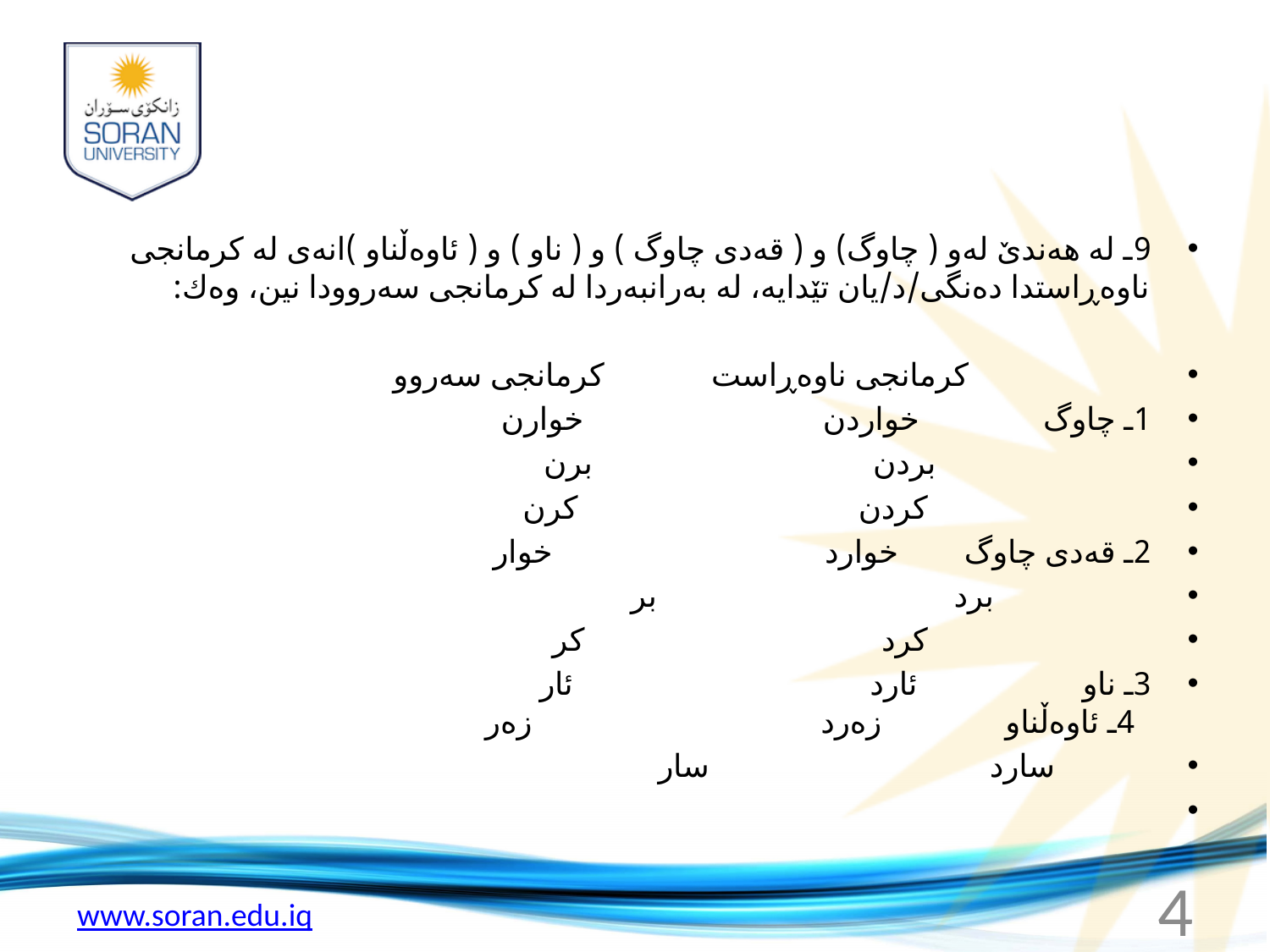

#
9ـ له‌ هه‌ندێ‌ له‌و ( چاوگ) و ( قه‌دى چاوگ ) و ( ناو ) و ( ئاوه‌ڵناو )انه‌ى له‌ كرمانجى ناوه‌ڕاستدا ده‌نگى/د/یان تێدایه‌، له‌ به‌رانبه‌ردا له‌ كرمانجى سه‌روودا نین، وه‌ك:

                      كرمانجى ناوه‌ڕاست             كرمانجى سه‌روو
1ـ چاوگ               خواردن                             خوارن
                          بردن                                  برن
                           كردن                                  كرن
2ـ قه‌دى چاوگ        خوارد                                 خوار
	                   برد                                    بر
                           كرد                                    كر
3ـ ناو                    ئارد                                    ئار                                                           4ـ ئاوه‌ڵناو               زه‌رد                                   زه‌ر
			   سارد                                  سار

4